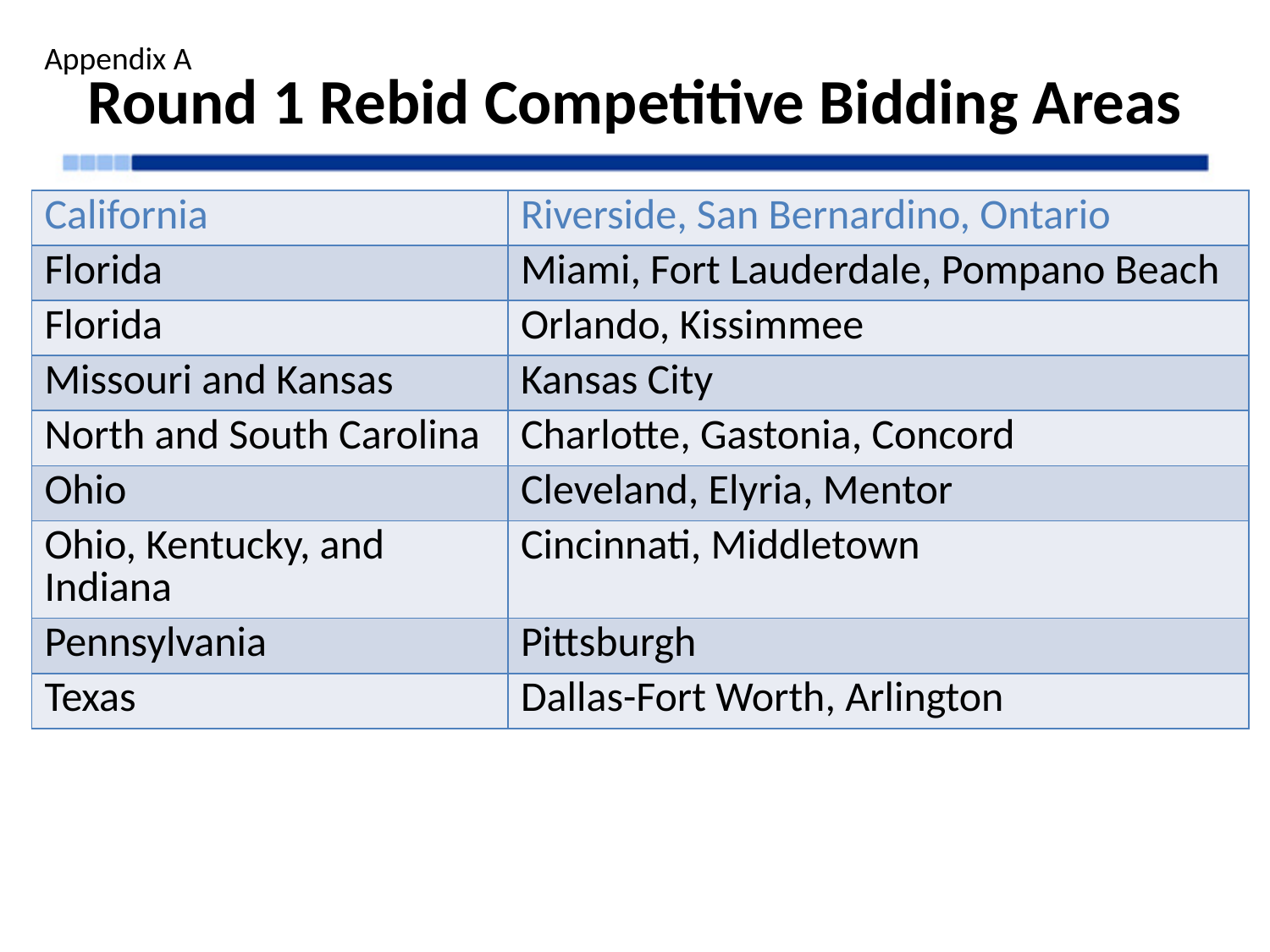

Appendix A
# Round 1 Rebid Competitive Bidding Areas
| California | Riverside, San Bernardino, Ontario |
| --- | --- |
| Florida | Miami, Fort Lauderdale, Pompano Beach |
| Florida | Orlando, Kissimmee |
| Missouri and Kansas | Kansas City |
| North and South Carolina | Charlotte, Gastonia, Concord |
| Ohio | Cleveland, Elyria, Mentor |
| Ohio, Kentucky, and Indiana | Cincinnati, Middletown |
| Pennsylvania | Pittsburgh |
| Texas | Dallas-Fort Worth, Arlington |
04/2/2012
Medicare for People with  Disabilities
72